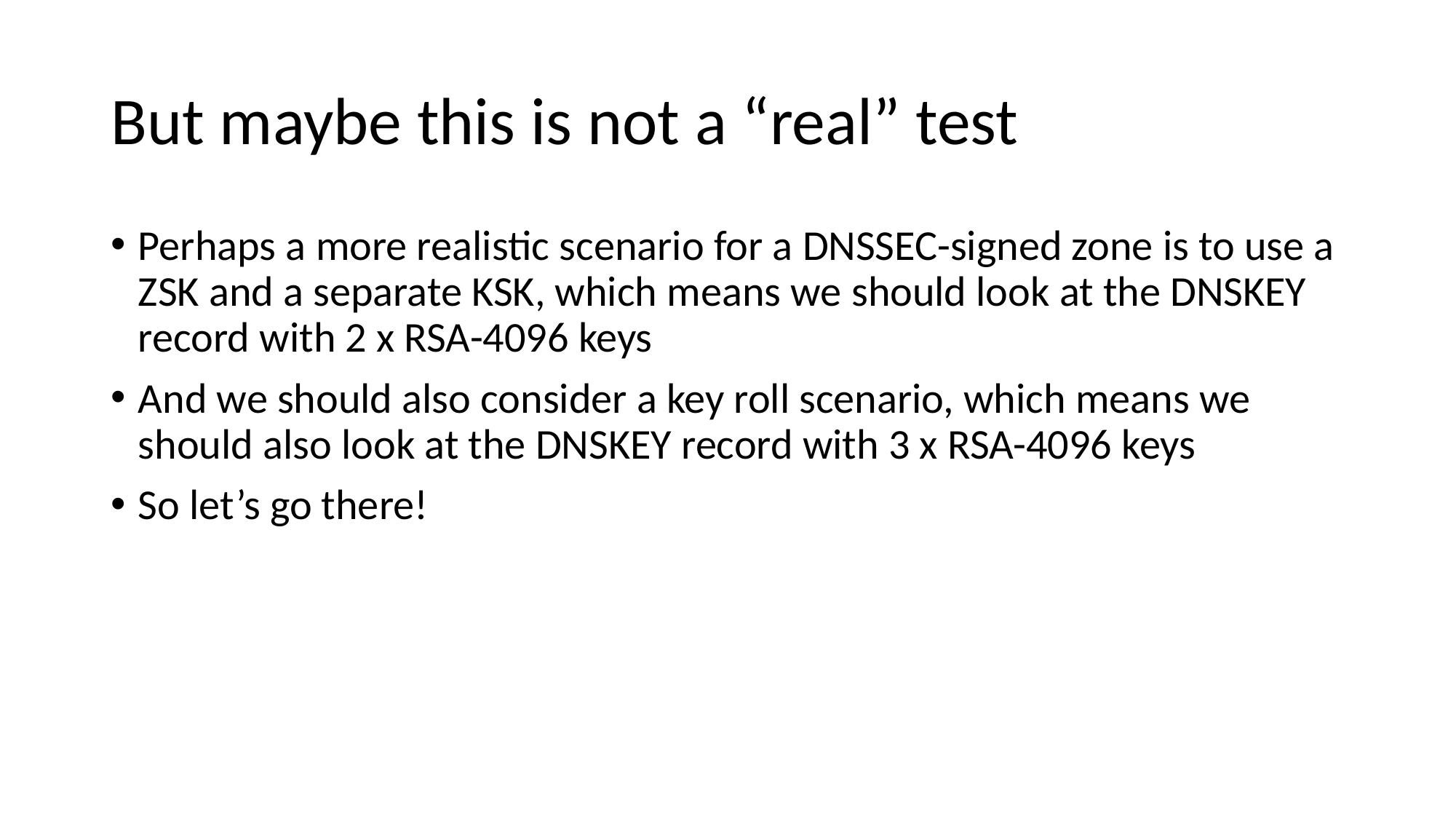

# But maybe this is not a “real” test
Perhaps a more realistic scenario for a DNSSEC-signed zone is to use a ZSK and a separate KSK, which means we should look at the DNSKEY record with 2 x RSA-4096 keys
And we should also consider a key roll scenario, which means we should also look at the DNSKEY record with 3 x RSA-4096 keys
So let’s go there!